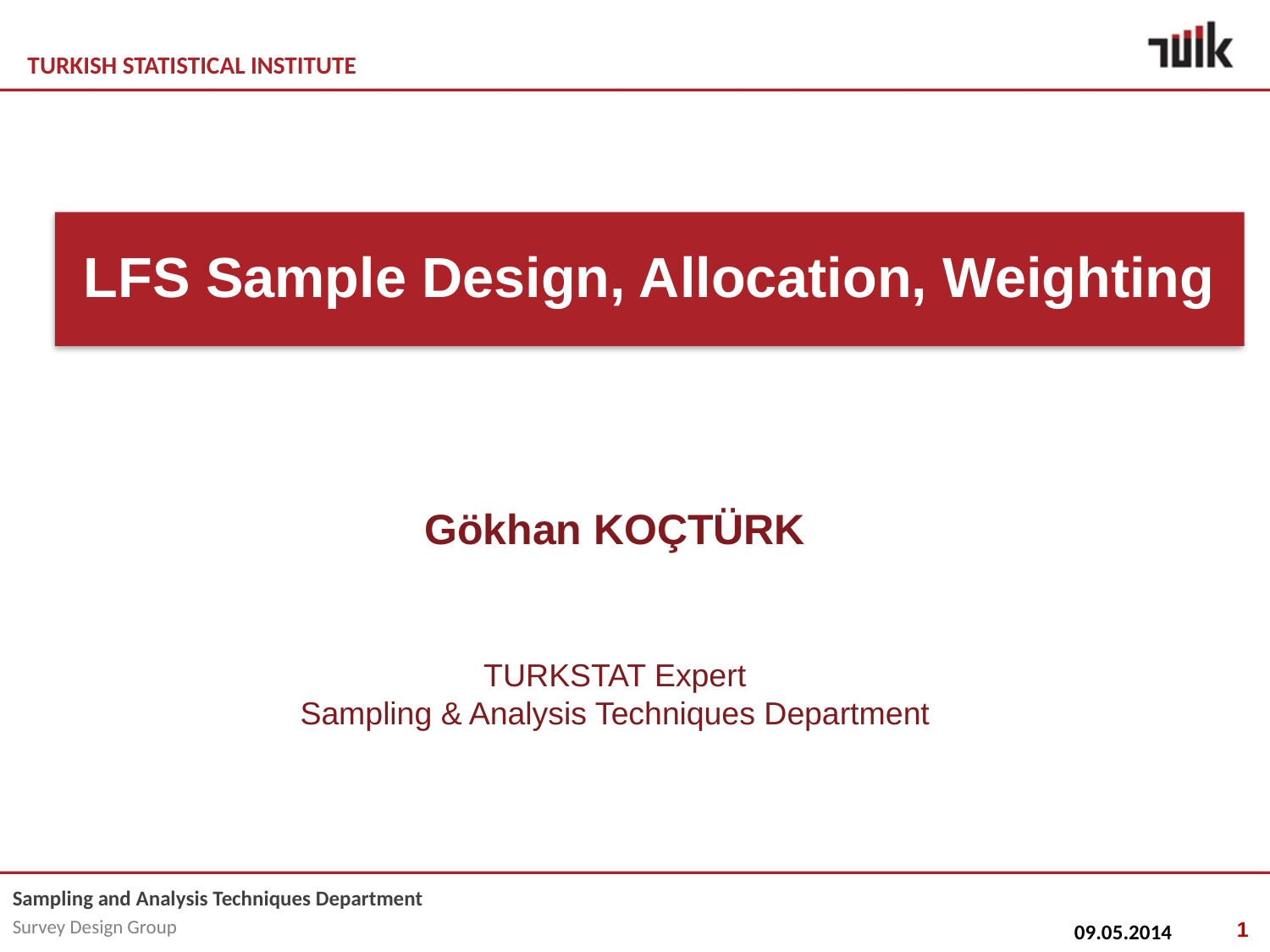

OUTLINE
LFS Sample Design, Allocation, Weighting
Gökhan KOÇTÜRK

TURKSTAT Expert
Sampling & Analysis Techniques Department
1
09.05.2014